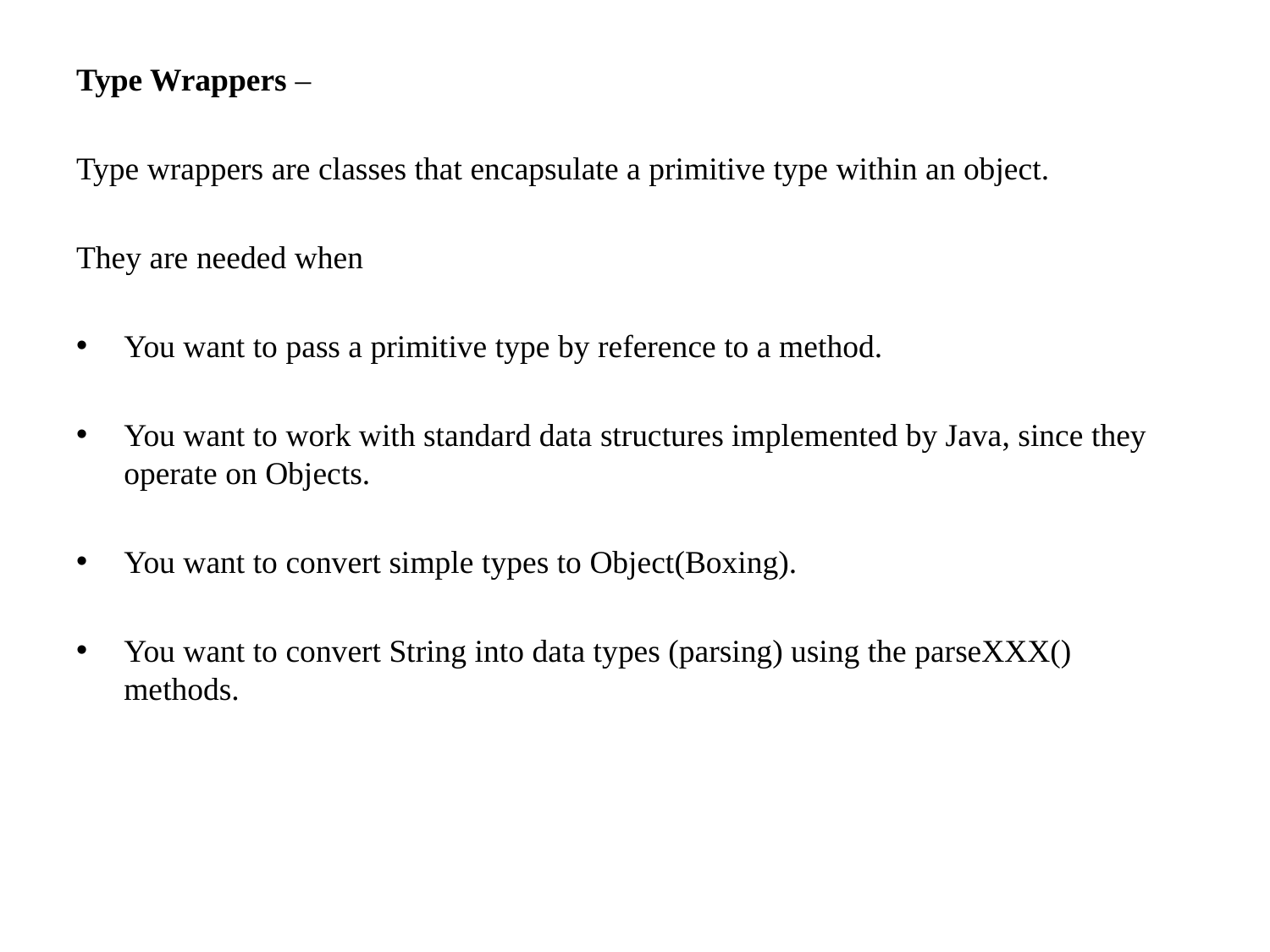

Type Wrappers –

Type wrappers are classes that encapsulate a primitive type within an object.

They are needed when

You want to pass a primitive type by reference to a method.

You want to work with standard data structures implemented by Java, since they operate on Objects.

You want to convert simple types to Object(Boxing).

You want to convert String into data types (parsing) using the parseXXX() methods.